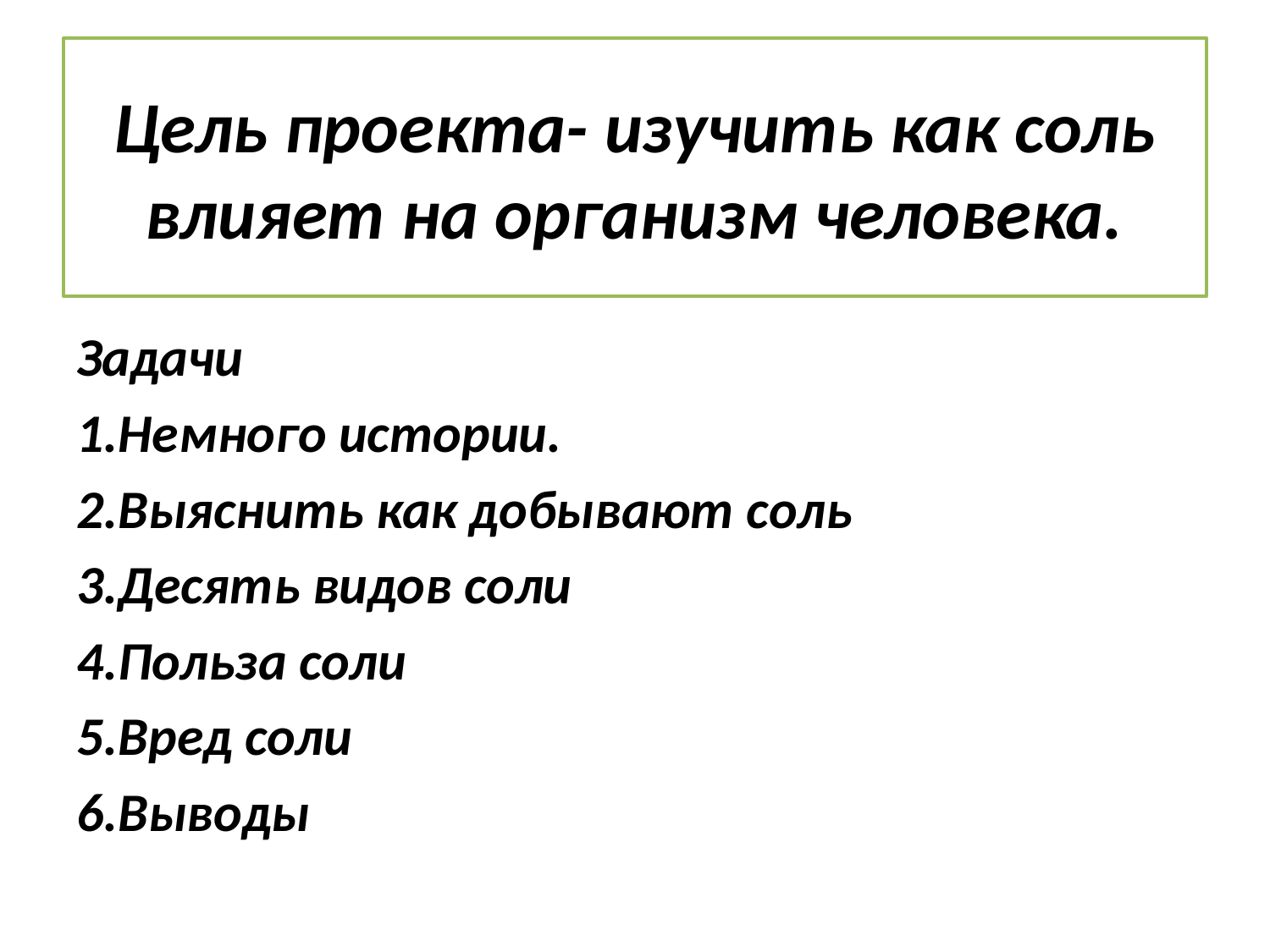

# Цель проекта- изучить как соль влияет на организм человека.
Задачи
1.Немного истории.
2.Выяснить как добывают соль
3.Десять видов соли
4.Польза соли
5.Вред соли
6.Выводы